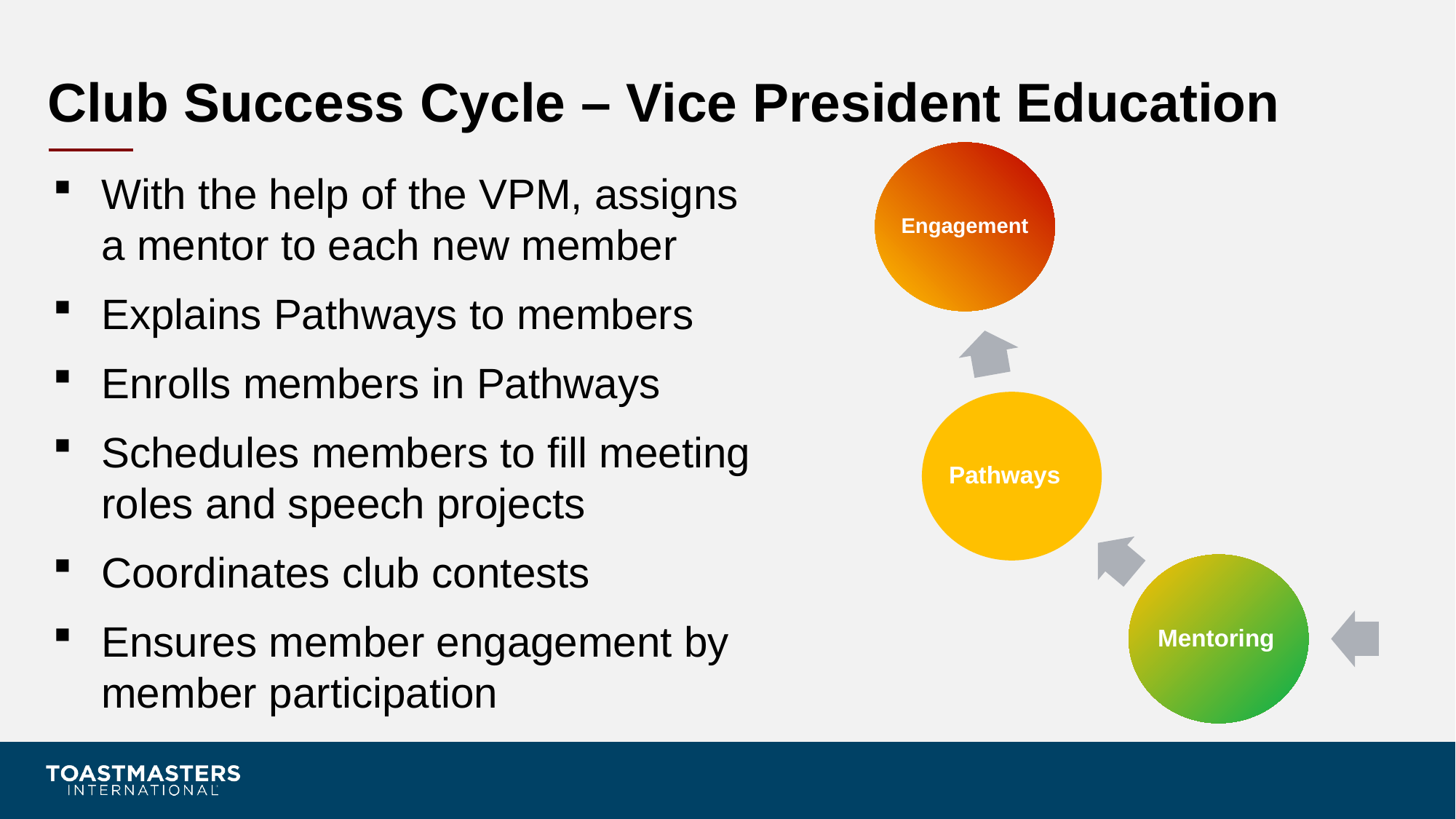

# Club Success Cycle – Vice President Education
Engagement

Pathways

Mentoring

With the help of the VPM, assigns a mentor to each new member
Explains Pathways to members
Enrolls members in Pathways
Schedules members to fill meeting roles and speech projects
Coordinates club contests
Ensures member engagement by member participation